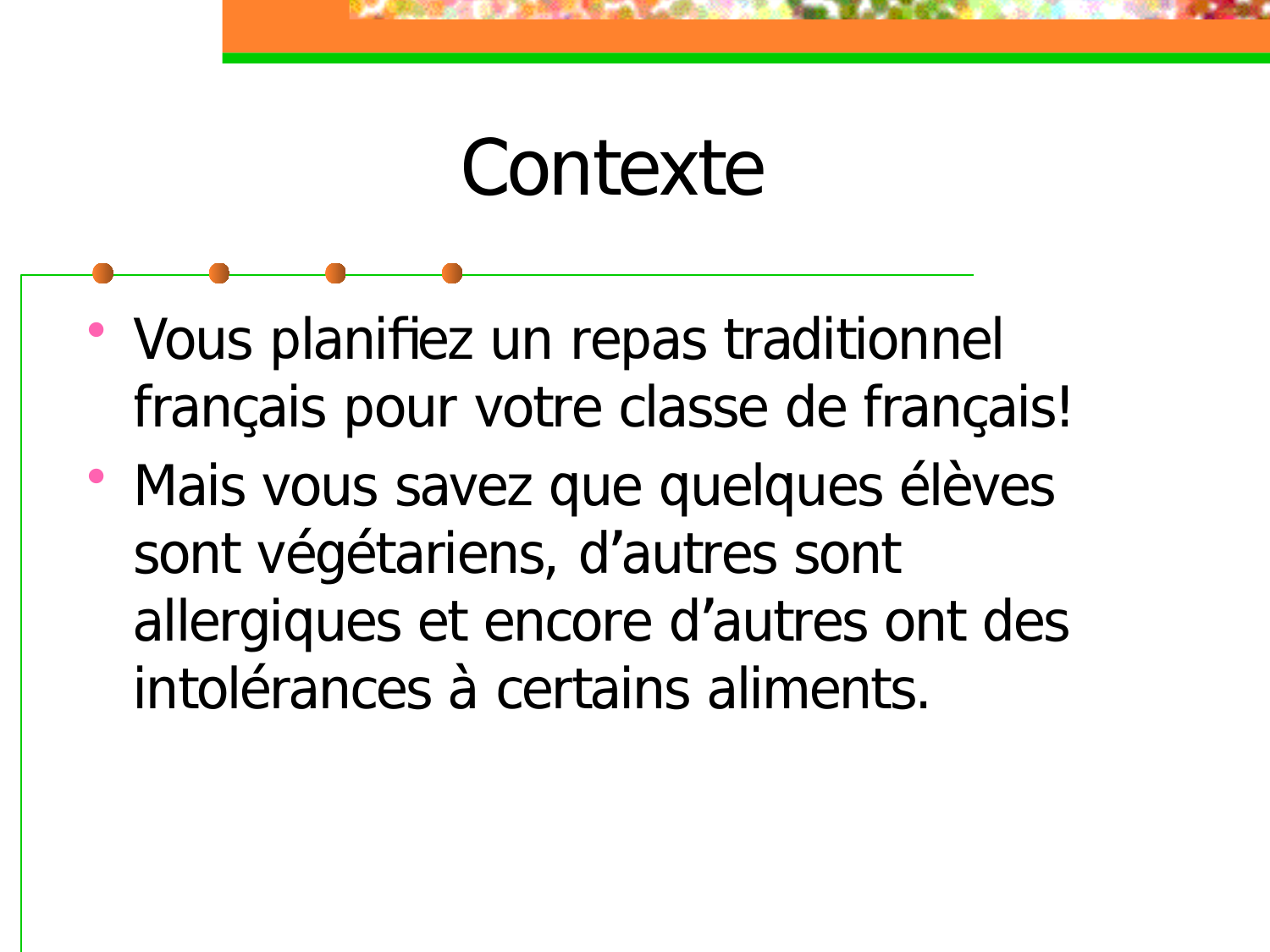

# Contexte
Vous planifiez un repas traditionnel français pour votre classe de français!
Mais vous savez que quelques élèves sont végétariens, d’autres sont allergiques et encore d’autres ont des intolérances à certains aliments.